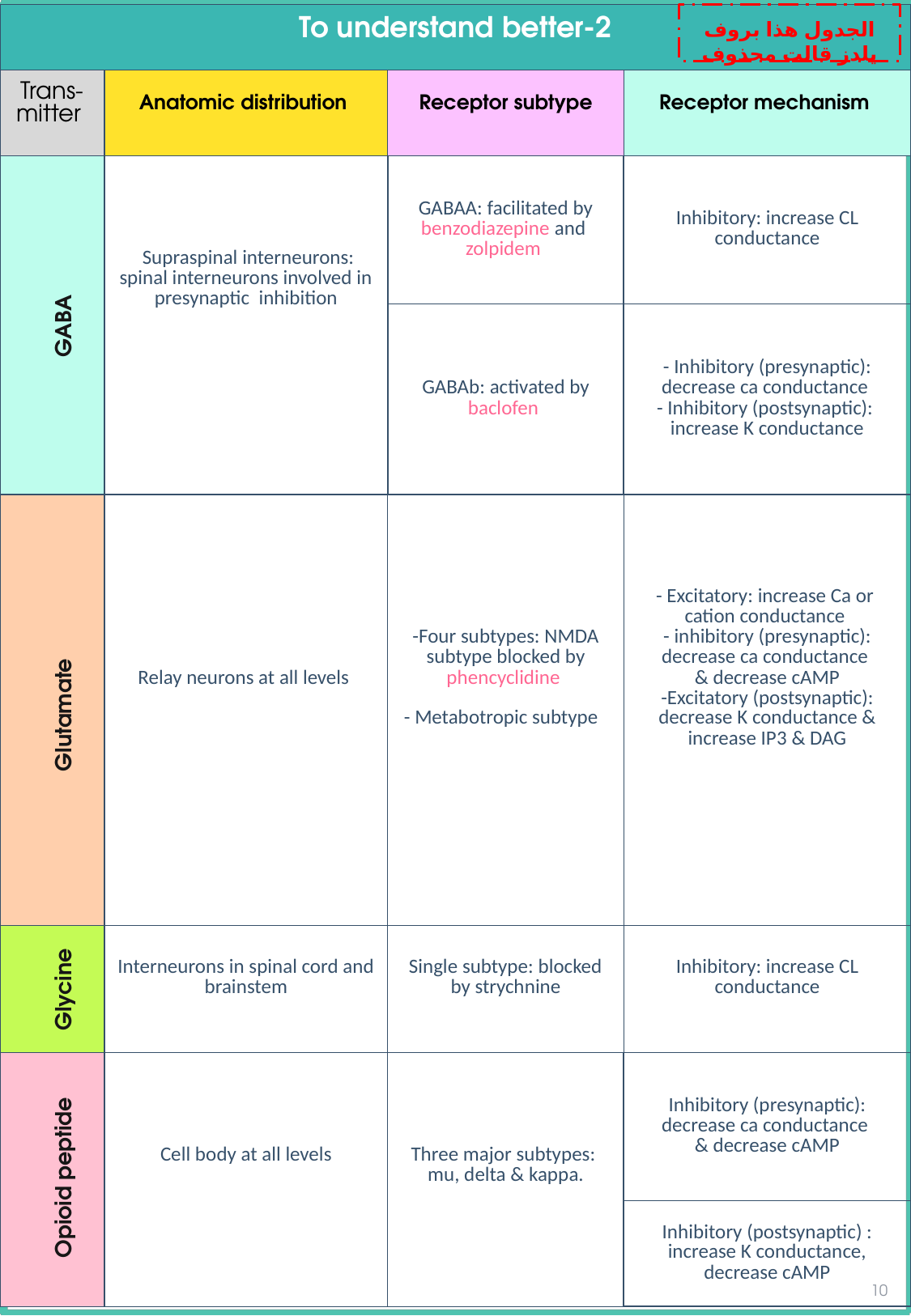

الجدول هذا بروف يلدز قالت محذوف
| To understand better-2 |  |  |  |
| --- | --- | --- | --- |
| Trans-mitter | Anatomic distribution | Receptor subtype | Receptor mechanism |
|  | Supraspinal interneurons: spinal interneurons involved in presynaptic inhibition | GABAA: facilitated by benzodiazepine and zolpidem | Inhibitory: increase CL conductance |
|  |  | GABAb: activated by baclofen | - Inhibitory (presynaptic): decrease ca conductance - Inhibitory (postsynaptic): increase K conductance |
|  | Relay neurons at all levels | -Four subtypes: NMDA subtype blocked by phencyclidine - Metabotropic subtype | - Excitatory: increase Ca or cation conductance - inhibitory (presynaptic): decrease ca conductance & decrease cAMP -Excitatory (postsynaptic): decrease K conductance & increase IP3 & DAG |
|  | Interneurons in spinal cord and brainstem | Single subtype: blocked by strychnine | Inhibitory: increase CL conductance |
|  | Cell body at all levels | Three major subtypes: mu, delta & kappa. | Inhibitory (presynaptic): decrease ca conductance & decrease cAMP |
|  |  |  | Inhibitory (postsynaptic) : increase K conductance, decrease cAMP |
GABA

Glutamate

Glycine

Opioid peptide

10